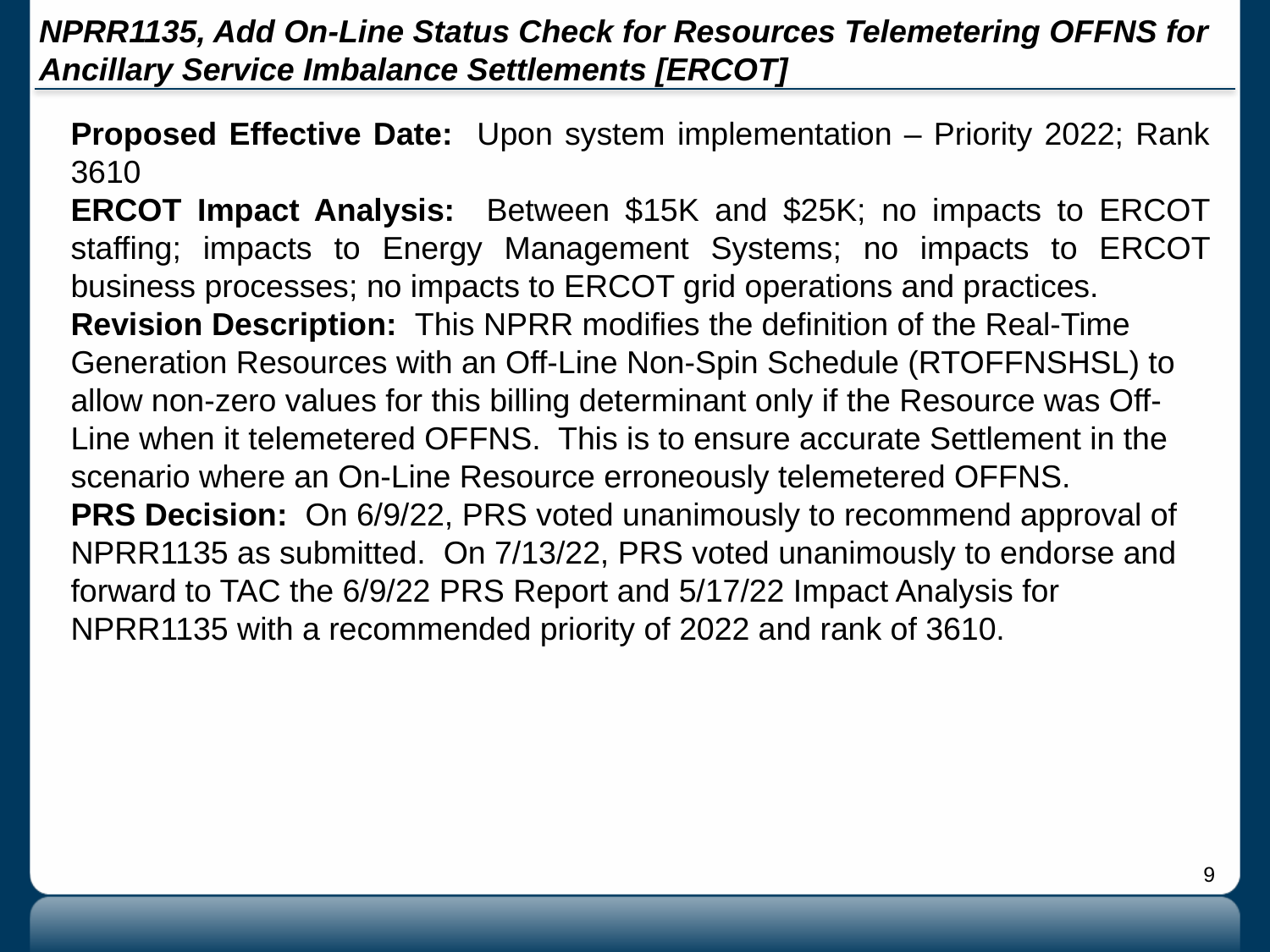

# NPRR1135, Add On-Line Status Check for Resources Telemetering OFFNS for Ancillary Service Imbalance Settlements [ERCOT]
Proposed Effective Date:  Upon system implementation – Priority 2022; Rank 3610
ERCOT Impact Analysis:  Between $15K and $25K; no impacts to ERCOT staffing; impacts to Energy Management Systems; no impacts to ERCOT business processes; no impacts to ERCOT grid operations and practices.
Revision Description:  This NPRR modifies the definition of the Real-Time Generation Resources with an Off-Line Non-Spin Schedule (RTOFFNSHSL) to allow non-zero values for this billing determinant only if the Resource was Off-Line when it telemetered OFFNS.  This is to ensure accurate Settlement in the scenario where an On-Line Resource erroneously telemetered OFFNS.
PRS Decision:  On 6/9/22, PRS voted unanimously to recommend approval of NPRR1135 as submitted.  On 7/13/22, PRS voted unanimously to endorse and forward to TAC the 6/9/22 PRS Report and 5/17/22 Impact Analysis for NPRR1135 with a recommended priority of 2022 and rank of 3610.